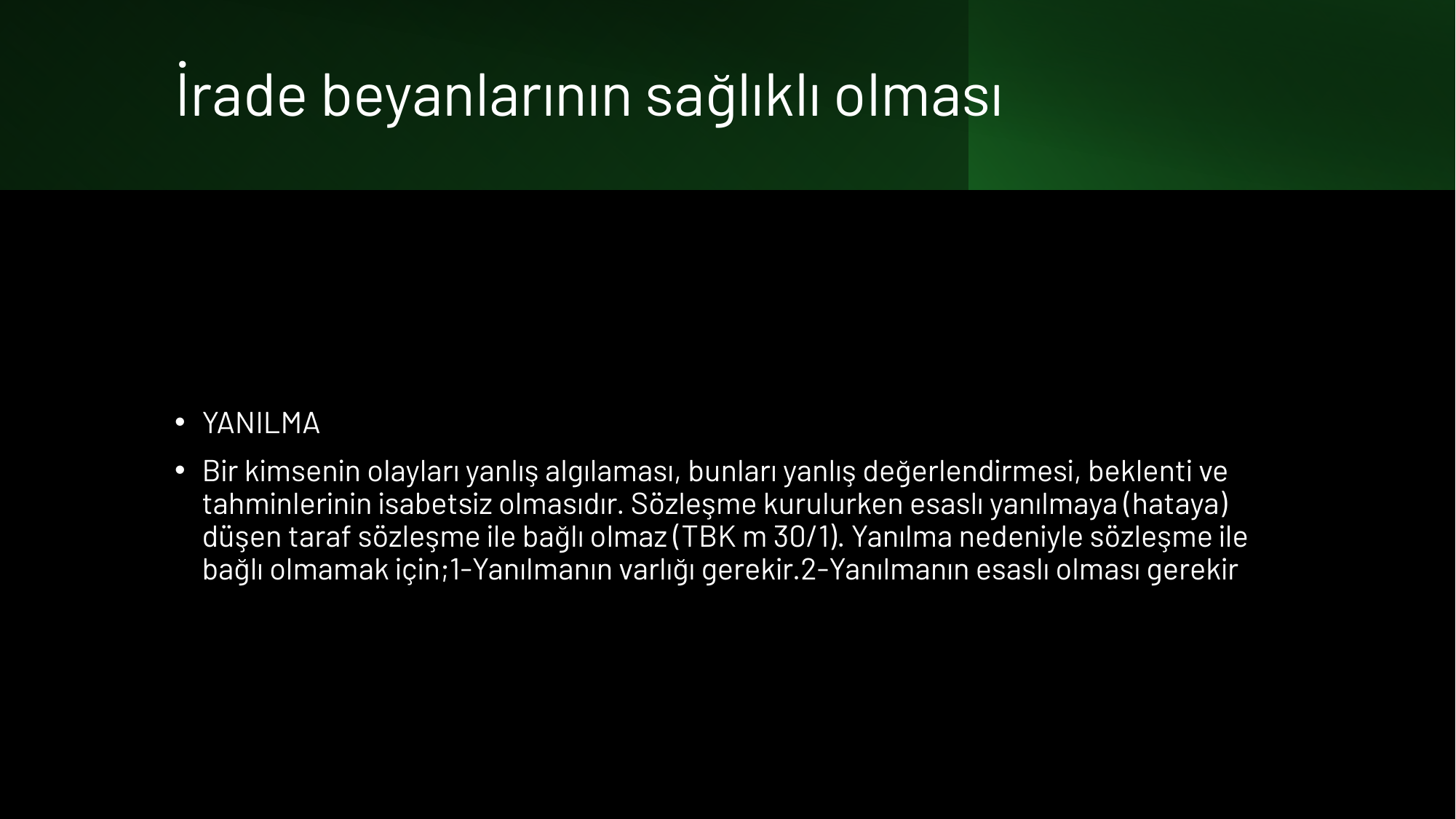

# İrade beyanlarının sağlıklı olması
YANILMA
Bir kimsenin olayları yanlış algılaması, bunları yanlış değerlendirmesi, beklenti ve tahminlerinin isabetsiz olmasıdır. Sözleşme kurulurken esaslı yanılmaya (hataya) düşen taraf sözleşme ile bağlı olmaz (TBK m 30/1). Yanılma nedeniyle sözleşme ile bağlı olmamak için;1-Yanılmanın varlığı gerekir.2-Yanılmanın esaslı olması gerekir